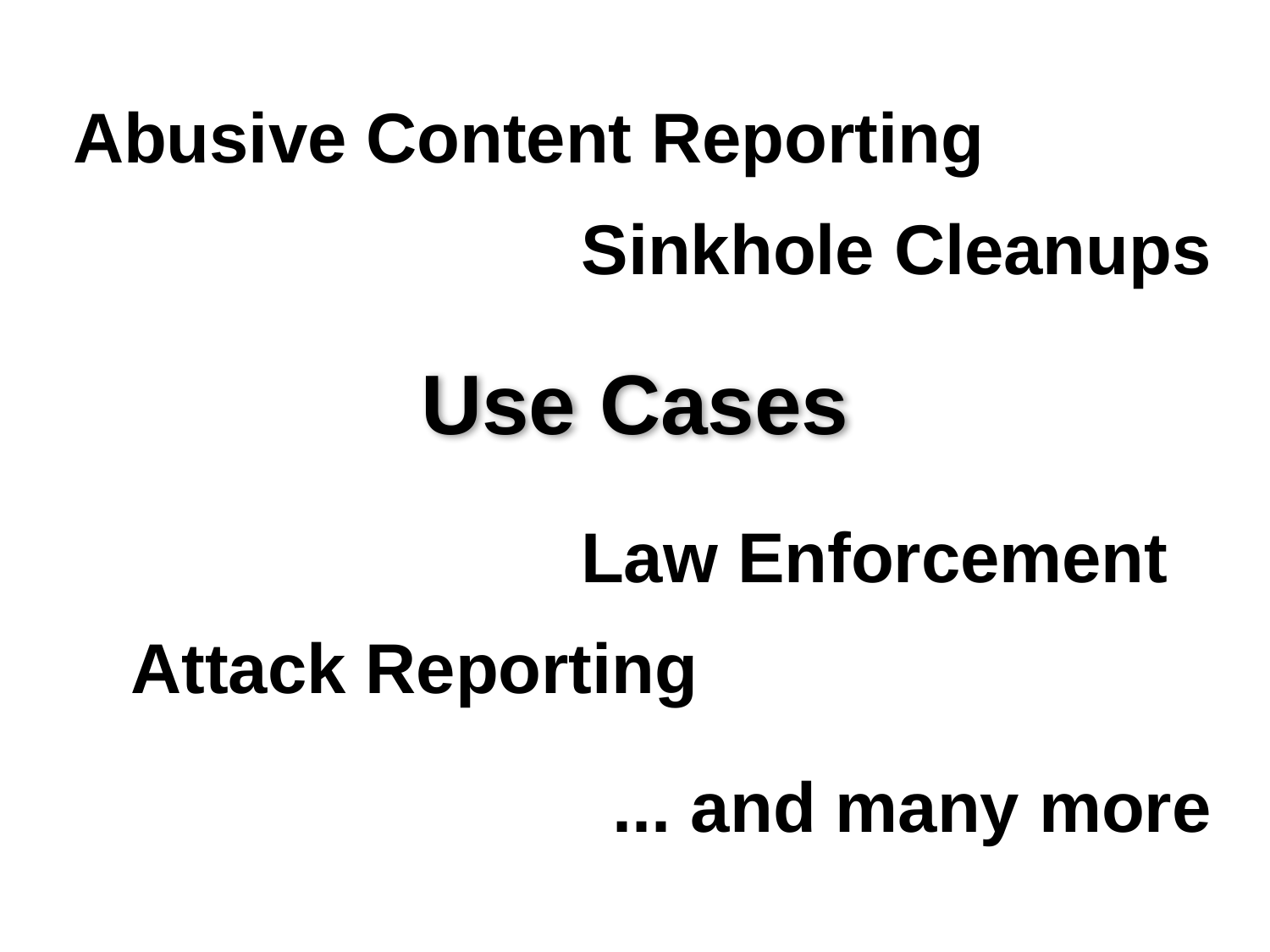

Abusive Content Reporting
Sinkhole Cleanups
Use Cases
Law Enforcement
Attack Reporting
... and many more